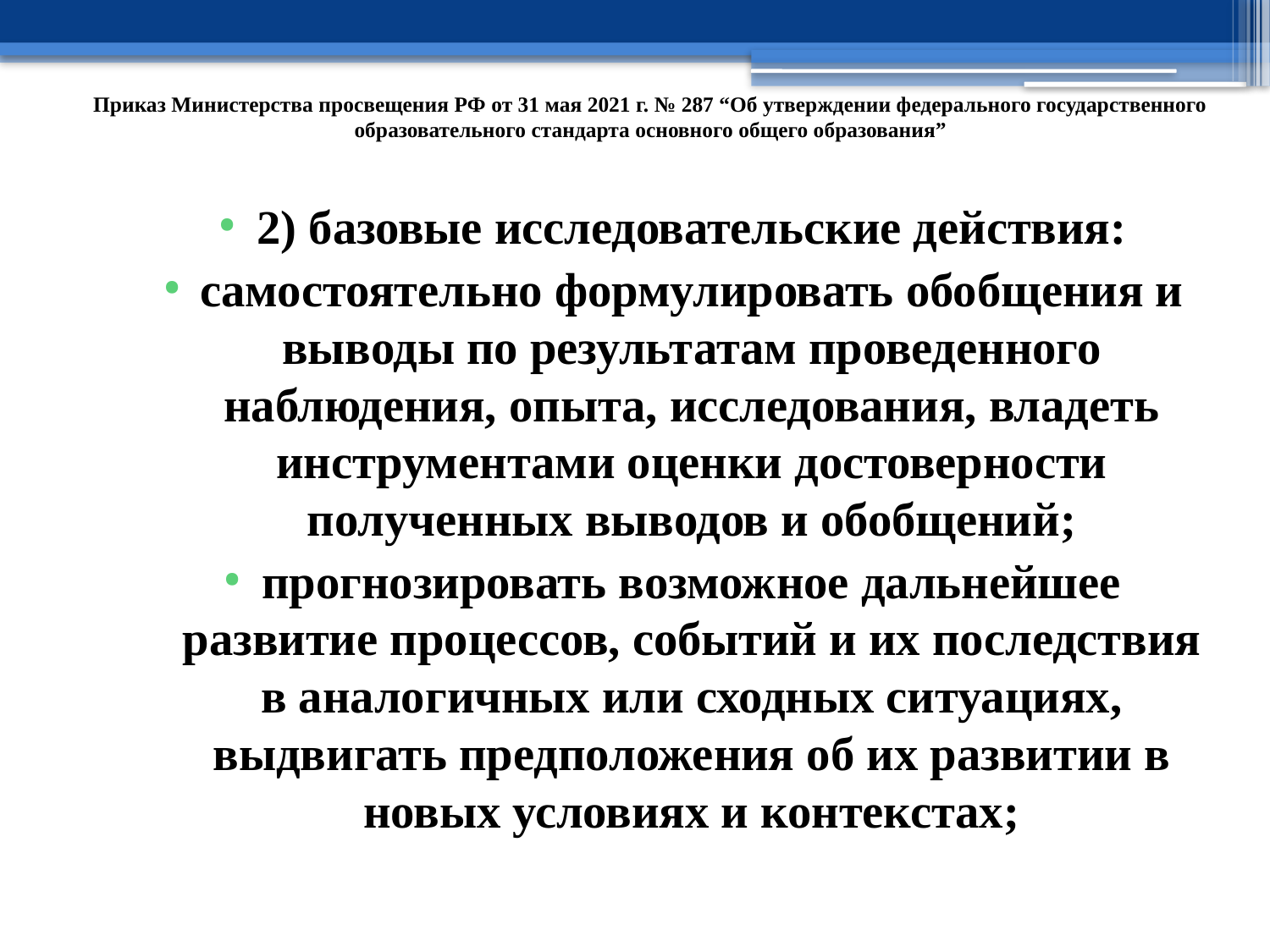

# Приказ Министерства просвещения РФ от 31 мая 2021 г. № 287 “Об утверждении федерального государственного образовательного стандарта основного общего образования”
2) базовые исследовательские действия:
самостоятельно формулировать обобщения и выводы по результатам проведенного наблюдения, опыта, исследования, владеть инструментами оценки достоверности полученных выводов и обобщений;
прогнозировать возможное дальнейшее развитие процессов, событий и их последствия в аналогичных или сходных ситуациях, выдвигать предположения об их развитии в новых условиях и контекстах;